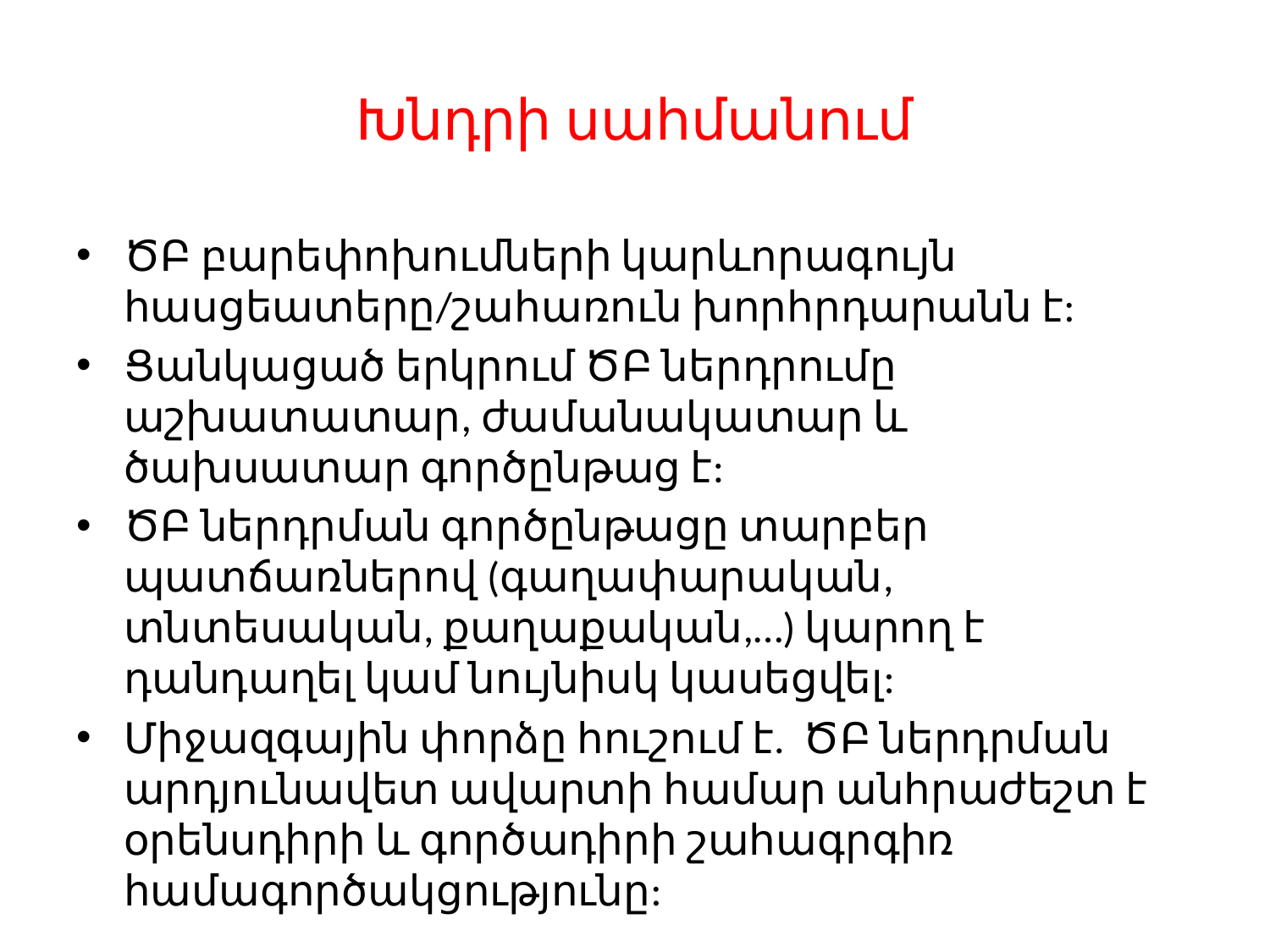

# Խնդրի սահմանում
ԾԲ բարեփոխումների կարևորագույն հասցեատերը/շահառուն խորհրդարանն է:
Ցանկացած երկրում ԾԲ ներդրումը աշխատատար, ժամանակատար և ծախսատար գործընթաց է:
ԾԲ ներդրման գործընթացը տարբեր պատճառներով (գաղափարական, տնտեսական, քաղաքական,…) կարող է դանդաղել կամ նույնիսկ կասեցվել:
Միջազգային փորձը հուշում է.  ԾԲ ներդրման  արդյունավետ ավարտի համար անհրաժեշտ է  օրենսդիրի և գործադիրի շահագրգիռ համագործակցությունը: